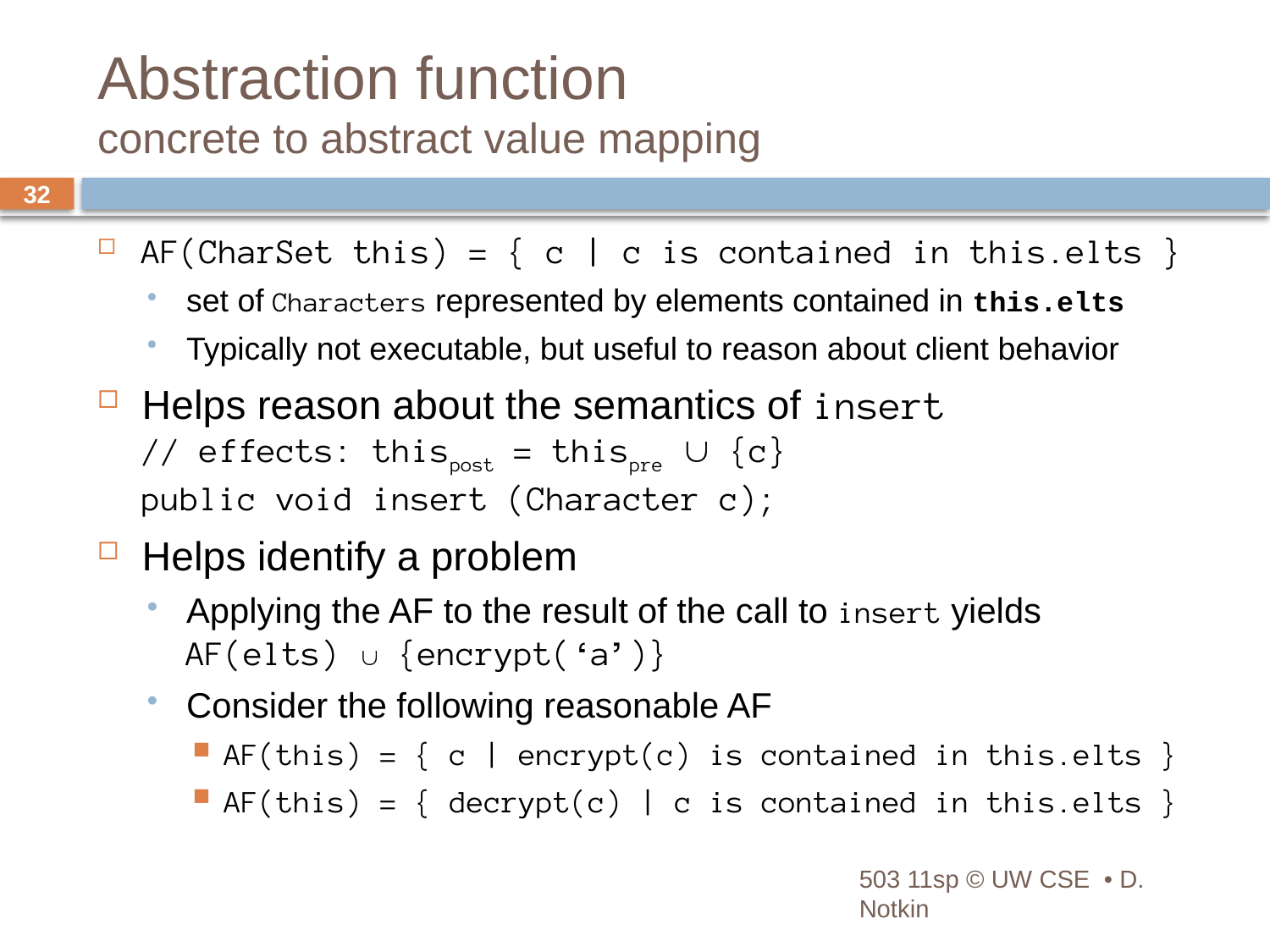

# Abstraction function concrete to abstract value mapping
32
AF(CharSet this) = { c | c is contained in this.elts }
set of Characters represented by elements contained in this.elts
Typically not executable, but useful to reason about client behavior
Helps reason about the semantics of insert
// effects: thispost = thispre ∪ {c}
public void insert (Character c);
Helps identify a problem
Applying the AF to the result of the call to insert yields
AF(elts) ∪ {encrypt(‘a’)}
Consider the following reasonable AF
AF(this) = { c | encrypt(c) is contained in this.elts }
AF(this) = { decrypt(c) | c is contained in this.elts }
503 11sp © UW CSE  • D. Notkin